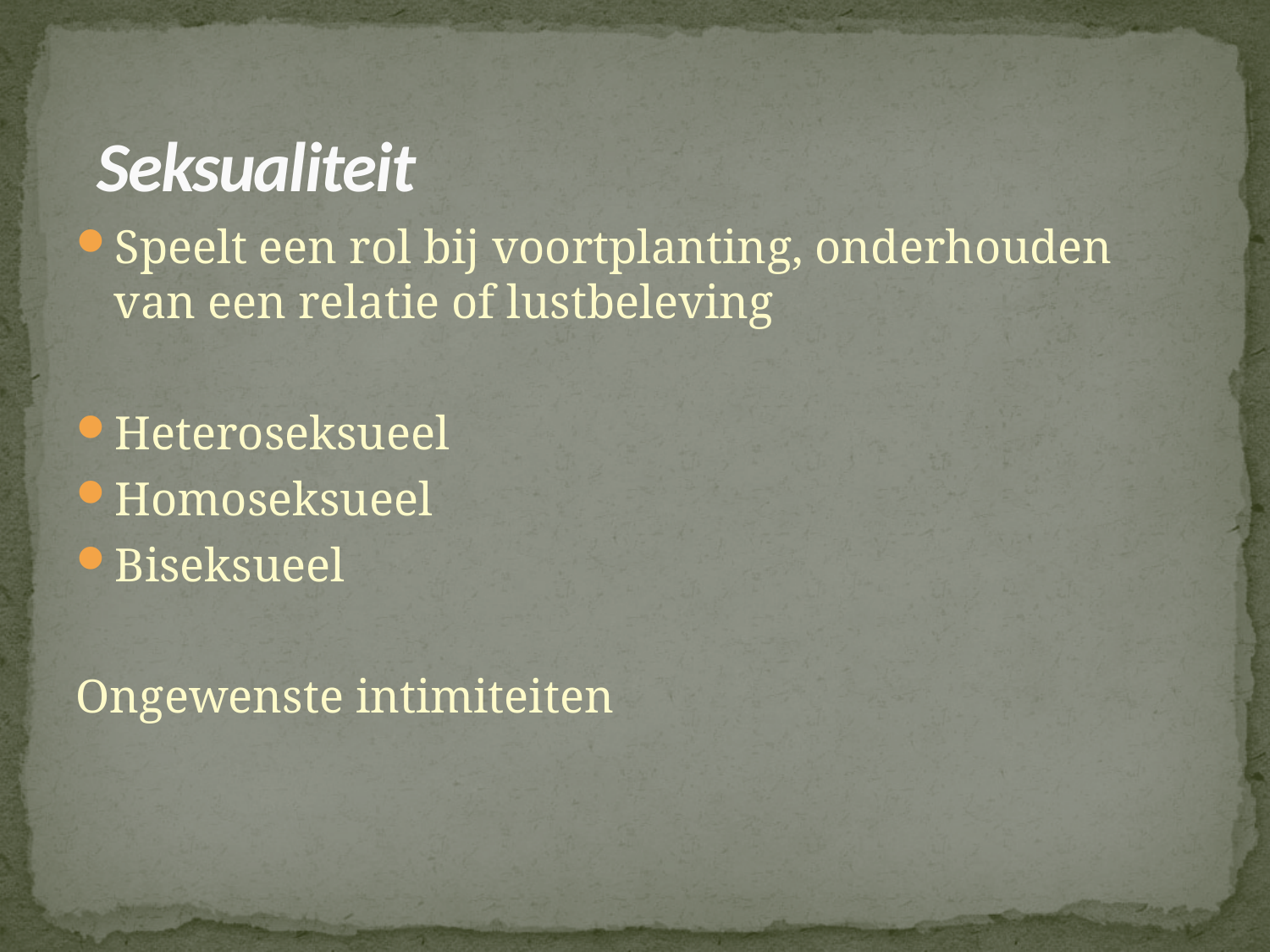

Seksualiteit
Speelt een rol bij voortplanting, onderhouden van een relatie of lustbeleving

Heteroseksueel
Homoseksueel
Biseksueel

Ongewenste intimiteiten